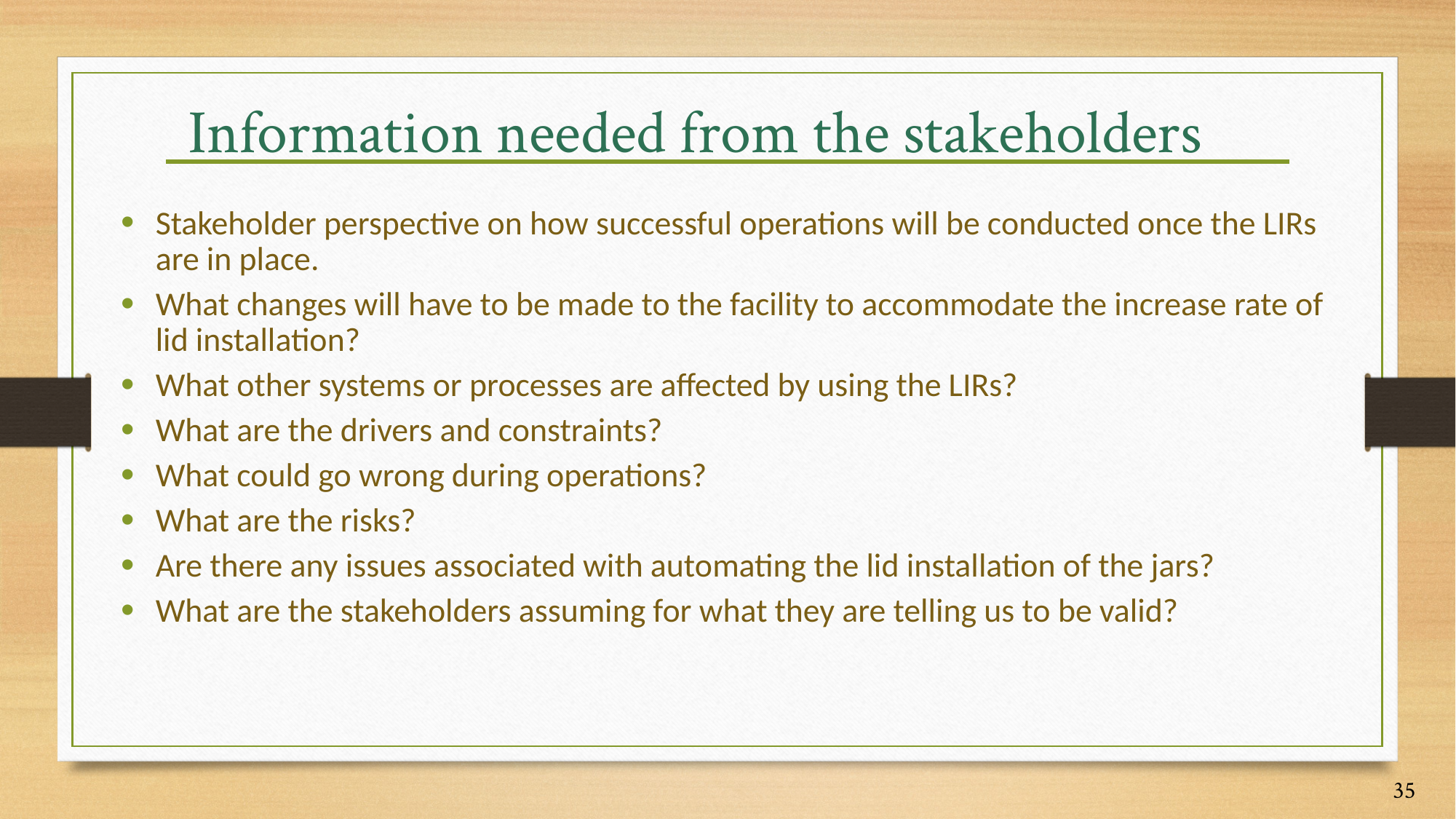

# Information needed from the stakeholders
Stakeholder perspective on how successful operations will be conducted once the LIRs are in place.
What changes will have to be made to the facility to accommodate the increase rate of lid installation?
What other systems or processes are affected by using the LIRs?
What are the drivers and constraints?
What could go wrong during operations?
What are the risks?
Are there any issues associated with automating the lid installation of the jars?
What are the stakeholders assuming for what they are telling us to be valid?
35